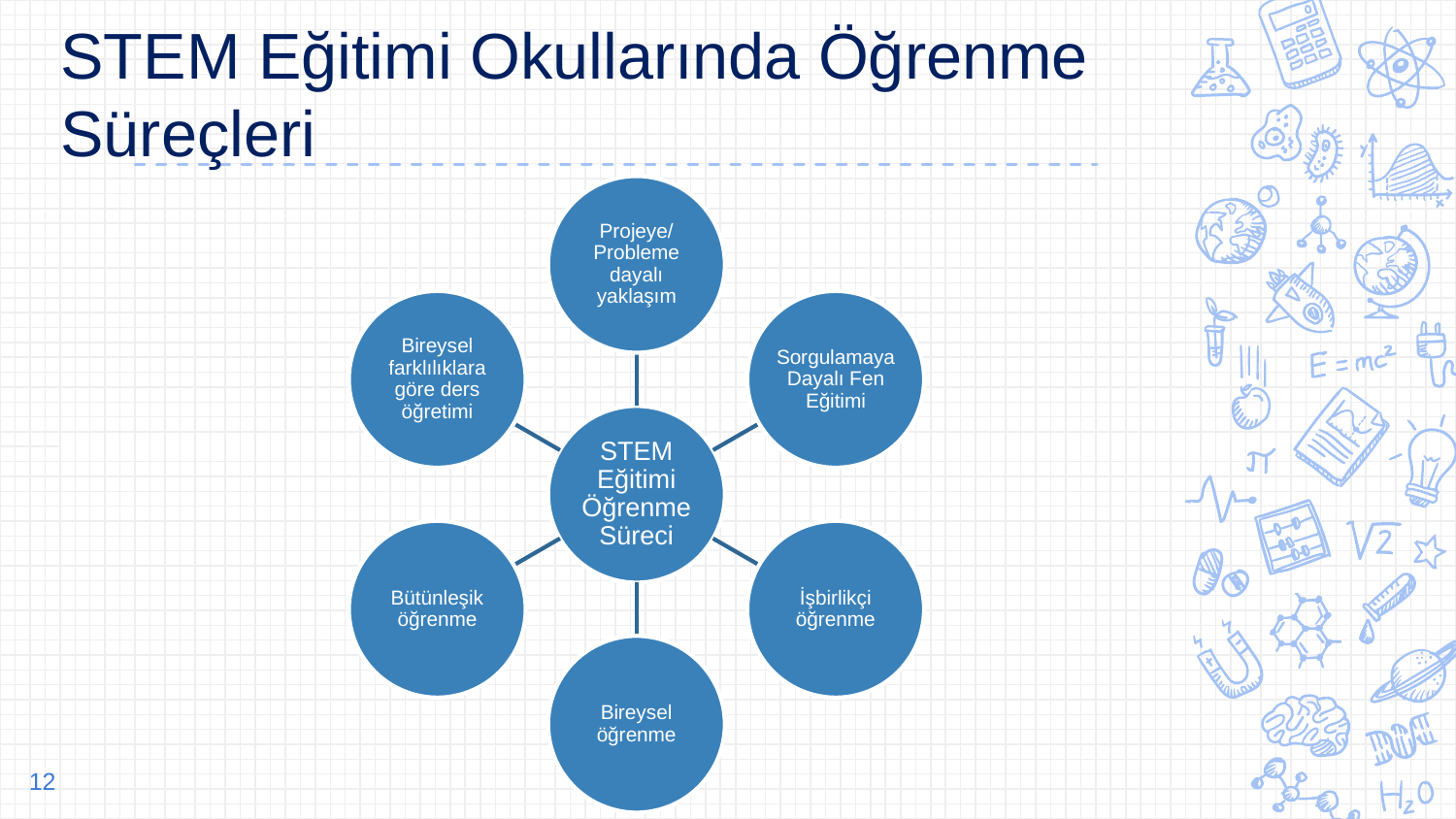

# STEM Eğitimi Okullarında Öğrenme Süreçleri
STEM Eğitimi Öğrenme Süreci

Projeye/ Probleme dayalı yaklaşım

Sorgulamaya Dayalı Fen Eğitimi

İşbirlikçi öğrenme

Bireysel öğrenme

Bütünleşik öğrenme

Bireysel farklılıklara göre ders öğretimi
12